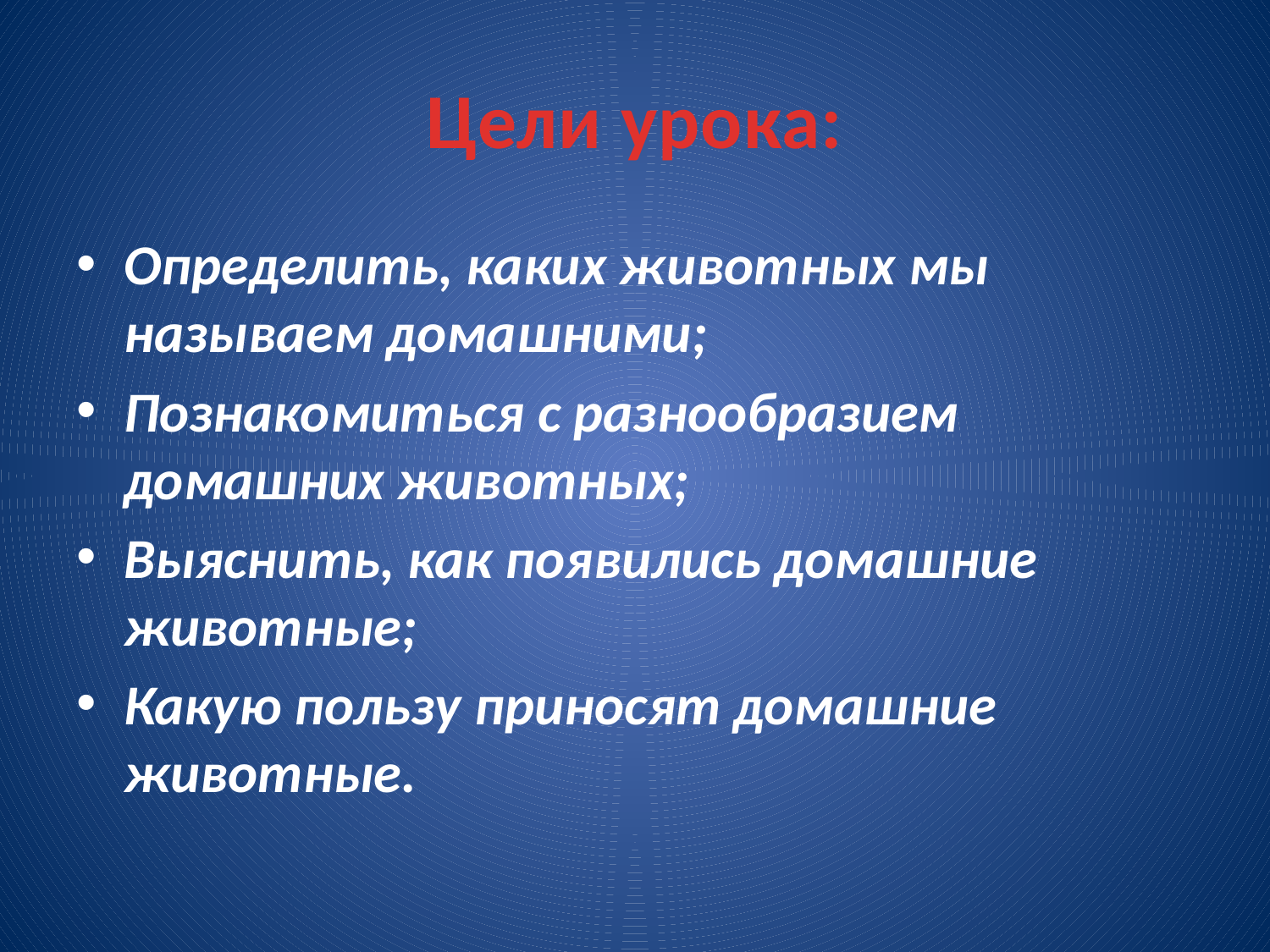

# Цели урока:
Определить, каких животных мы называем домашними;
Познакомиться с разнообразием домашних животных;
Выяснить, как появились домашние животные;
Какую пользу приносят домашние животные.